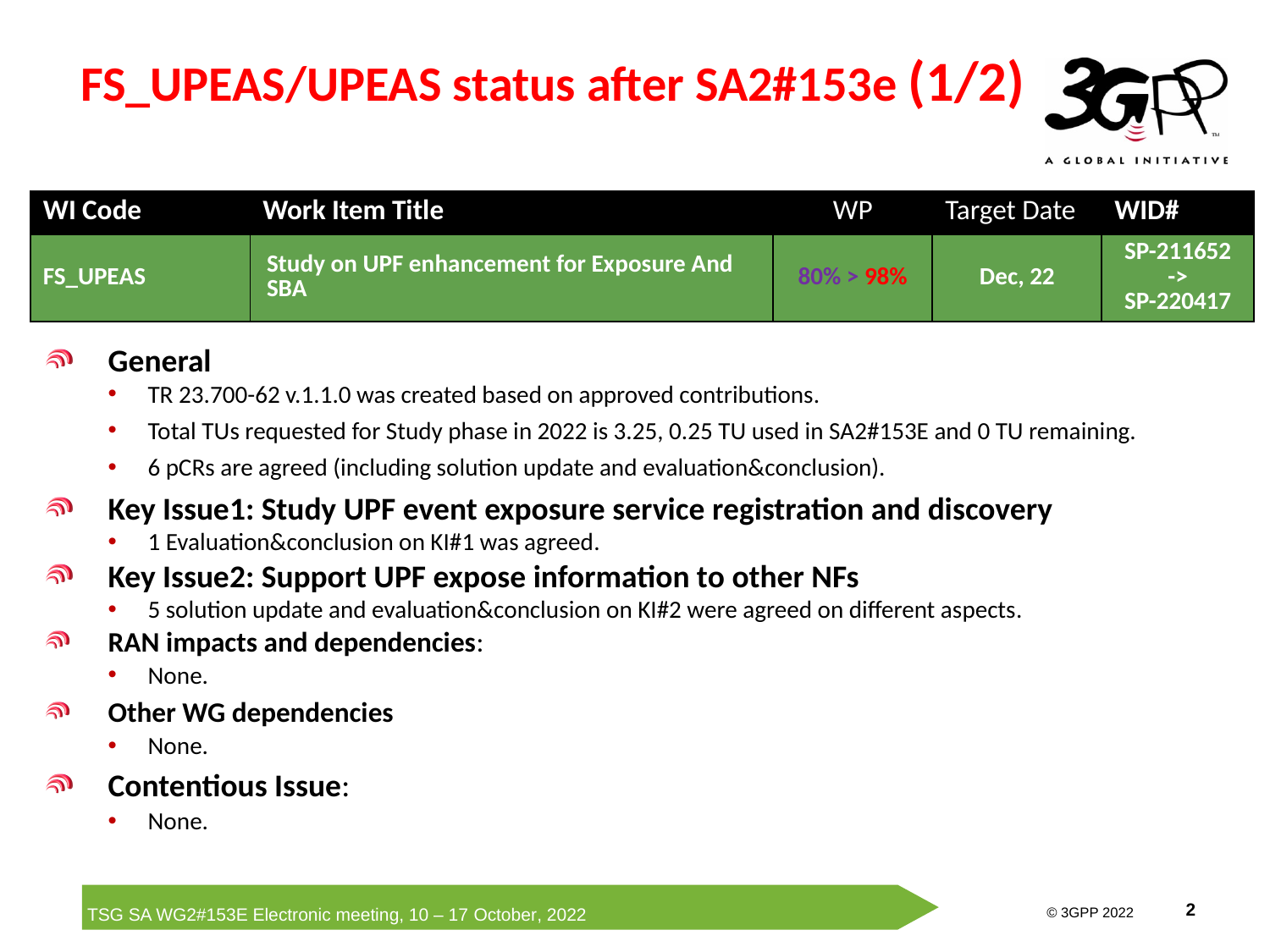

# FS_UPEAS/UPEAS status after SA2#153e (1/2)
| WI Code | Work Item Title | WP | Target Date | WID# |
| --- | --- | --- | --- | --- |
| FS\_UPEAS | Study on UPF enhancement for Exposure And SBA | 80% > 98% | Dec, 22 | SP-211652 -> SP-220417 |
General
TR 23.700-62 v.1.1.0 was created based on approved contributions.
Total TUs requested for Study phase in 2022 is 3.25, 0.25 TU used in SA2#153E and 0 TU remaining.
6 pCRs are agreed (including solution update and evaluation&conclusion).
Key Issue1: Study UPF event exposure service registration and discovery
1 Evaluation&conclusion on KI#1 was agreed.
Key Issue2: Support UPF expose information to other NFs
5 solution update and evaluation&conclusion on KI#2 were agreed on different aspects.
RAN impacts and dependencies:
None.
Other WG dependencies
None.
Contentious Issue:
None.